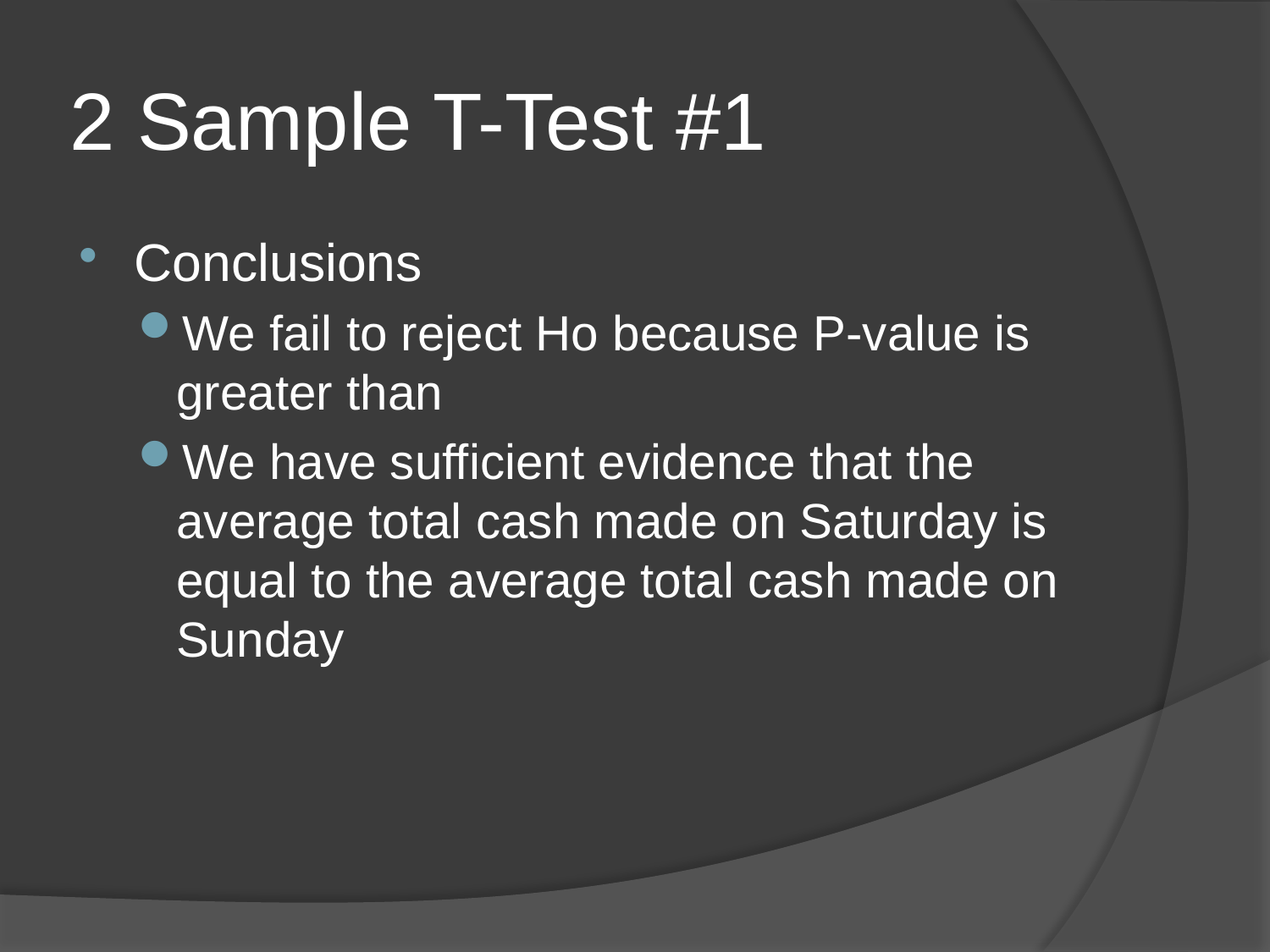

# 2 Sample T-Test #1
Conclusions
We fail to reject Ho because P-value is greater than
We have sufficient evidence that the average total cash made on Saturday is equal to the average total cash made on Sunday